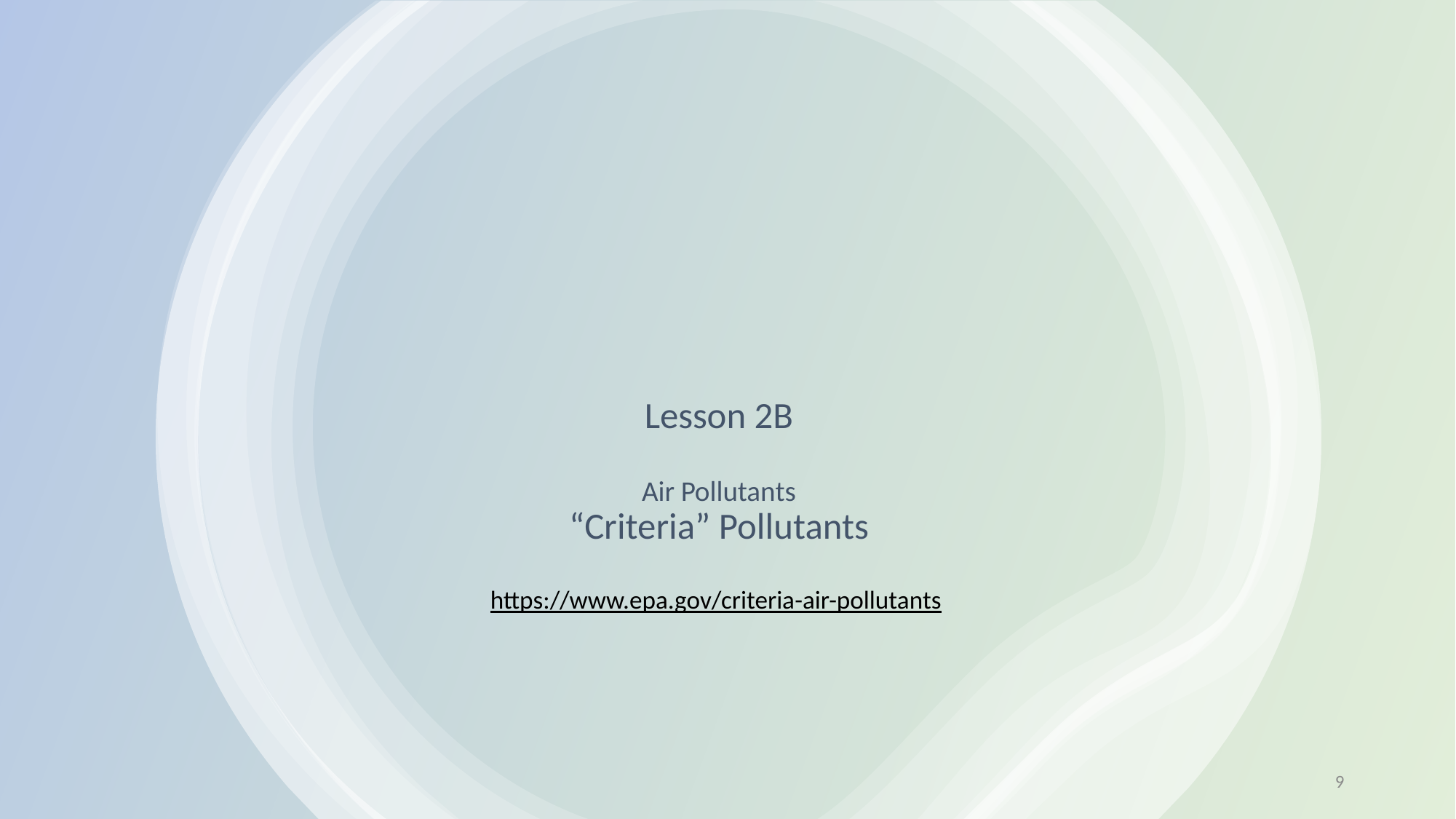

# Lesson 2B Air Pollutants “Criteria” Pollutants https://www.epa.gov/criteria-air-pollutants
9